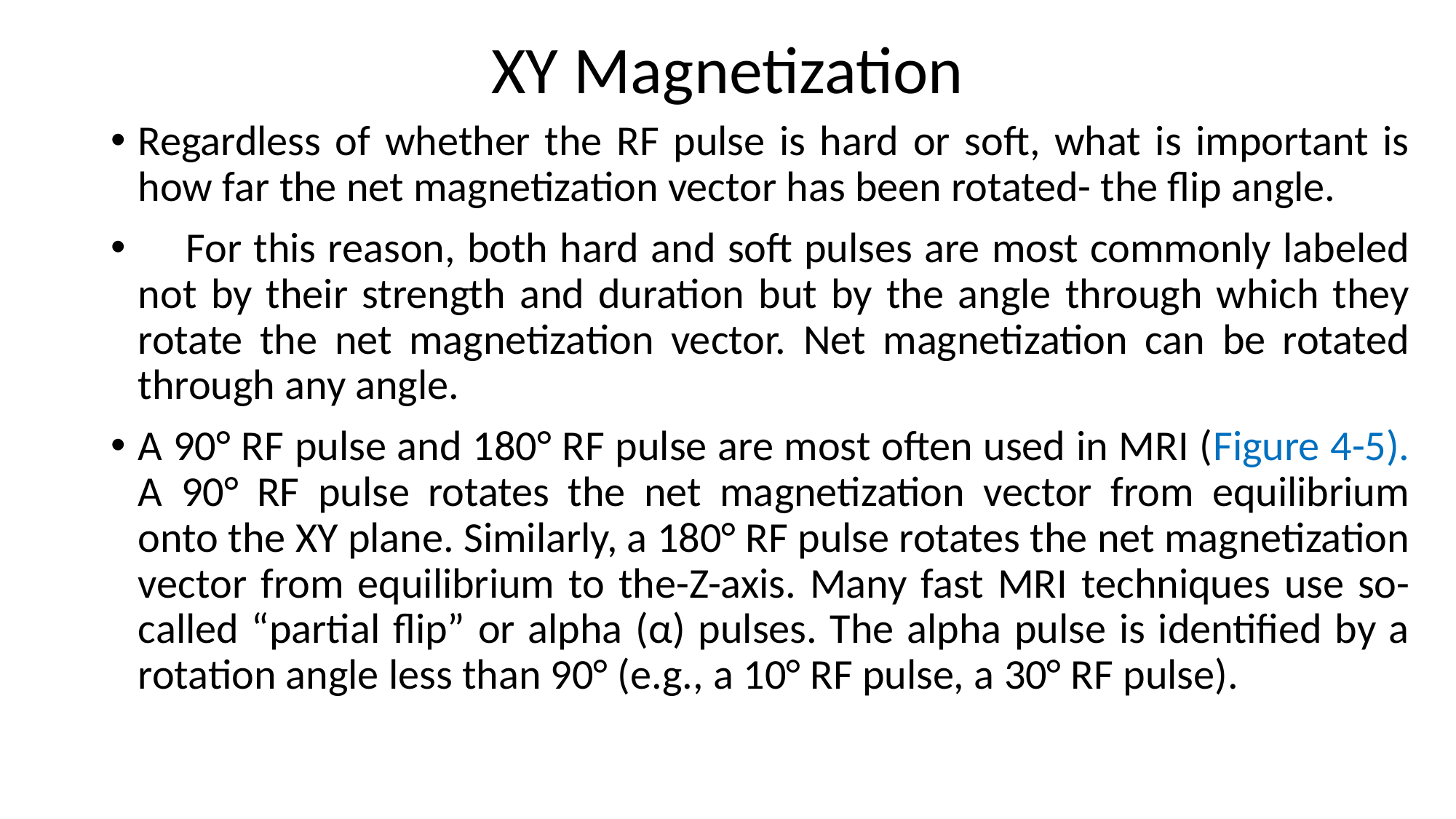

# XY Magnetization
Regardless of whether the RF pulse is hard or soft, what is important is how far the net magnetization vector has been rotated- the flip angle.
    For this reason, both hard and soft pulses are most commonly labeled not by their strength and duration but by the angle through which they rotate the net magnetization vector. Net magnetization can be rotated through any angle.
A 90° RF pulse and 180° RF pulse are most often used in MRI (Figure 4-5). A 90° RF pulse rotates the net magnetization vector from equilibrium onto the XY plane. Similarly, a 180° RF pulse rotates the net magnetization vector from equilibrium to the-Z-axis. Many fast MRI techniques use so-called “partial flip” or alpha (α) pulses. The alpha pulse is identified by a rotation angle less than 90° (e.g., a 10° RF pulse, a 30° RF pulse).